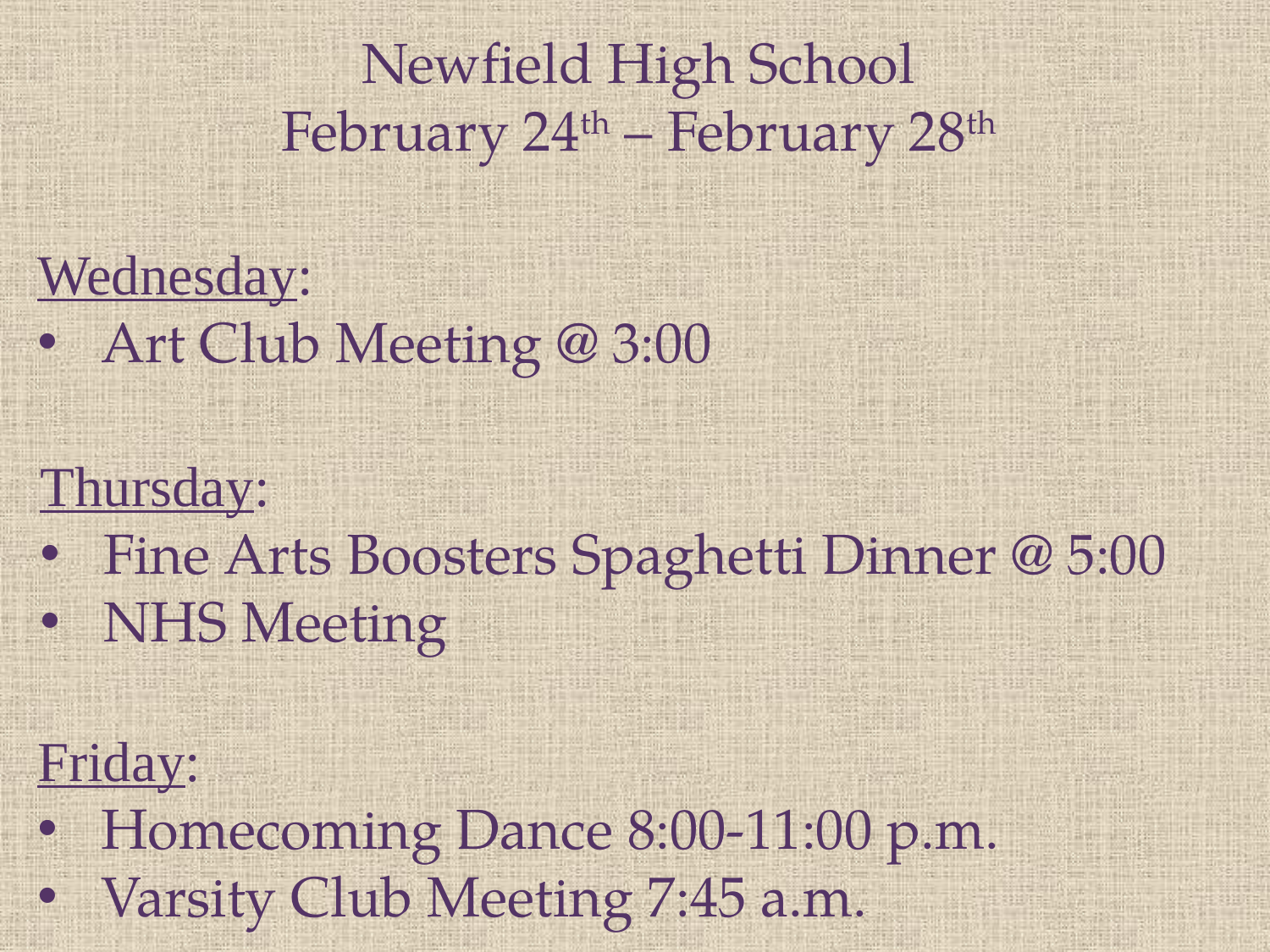

Newfield High School
February 24th – February 28th
Wednesday:
Art Club Meeting @ 3:00
Thursday:
Fine Arts Boosters Spaghetti Dinner @ 5:00
NHS Meeting
Friday:
Homecoming Dance 8:00-11:00 p.m.
Varsity Club Meeting 7:45 a.m.